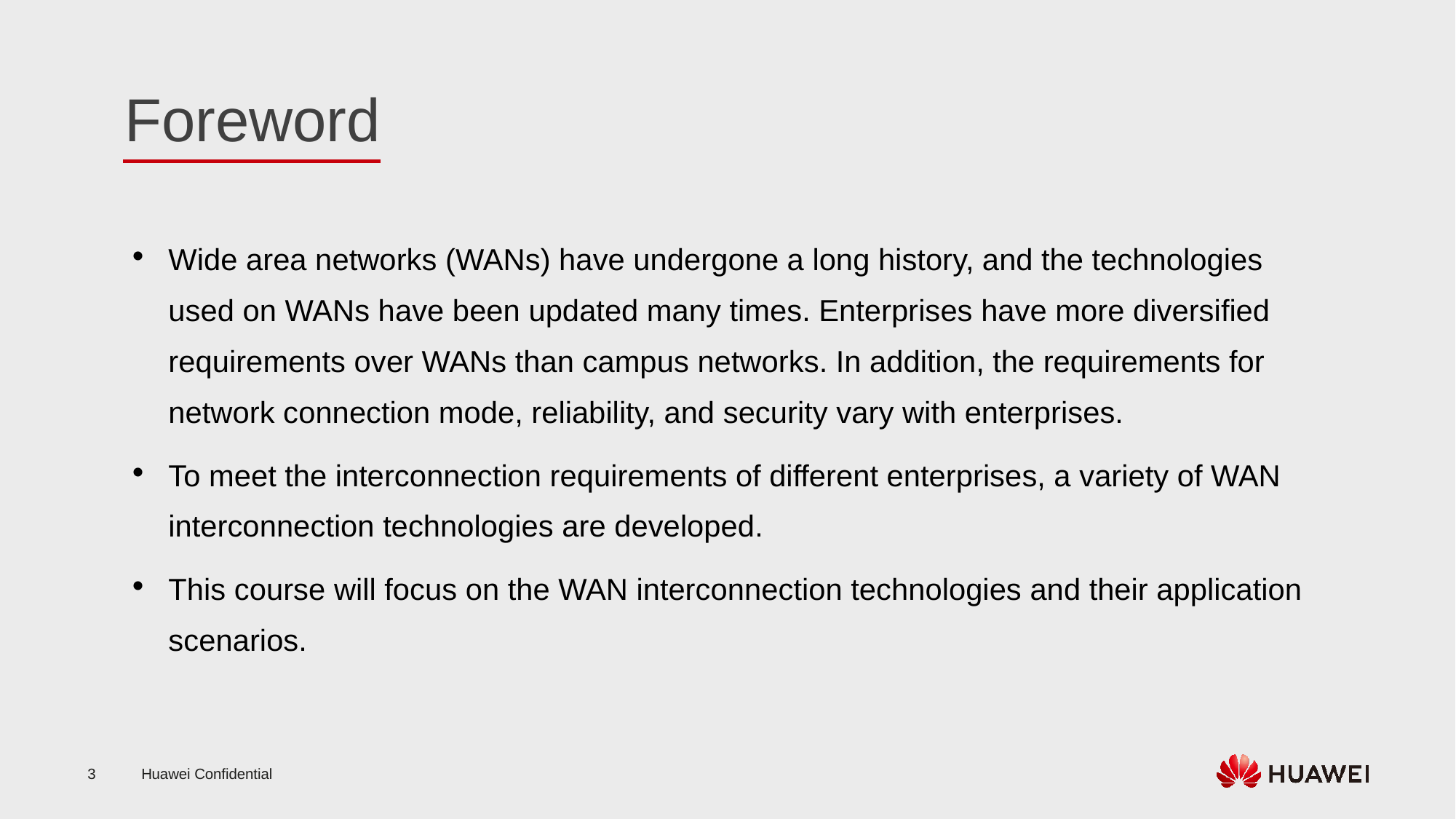

Wide area networks (WANs) have undergone a long history, and the technologies used on WANs have been updated many times. Enterprises have more diversified requirements over WANs than campus networks. In addition, the requirements for network connection mode, reliability, and security vary with enterprises.
To meet the interconnection requirements of different enterprises, a variety of WAN interconnection technologies are developed.
This course will focus on the WAN interconnection technologies and their application scenarios.